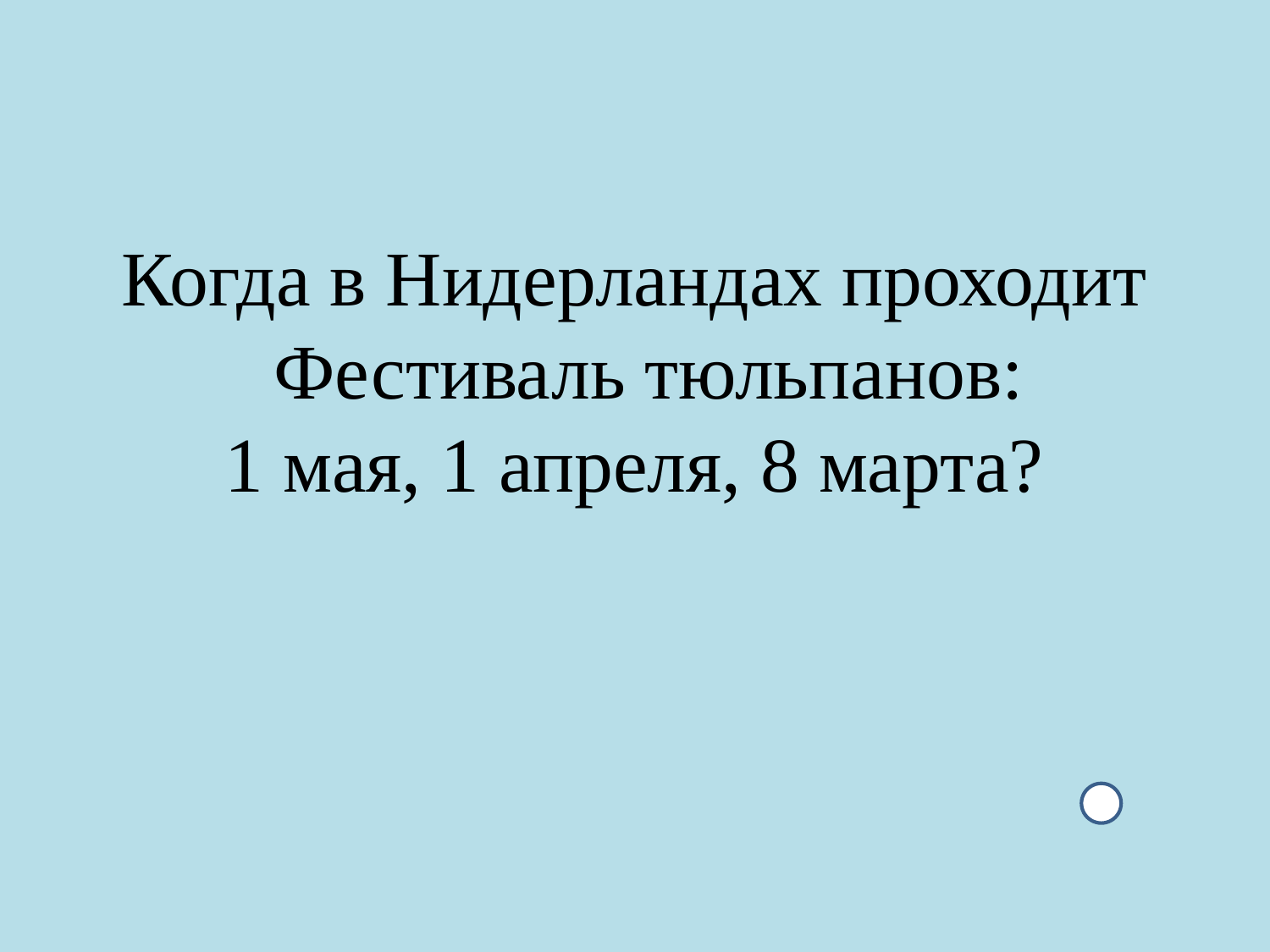

#
Когда в Нидерландах проходит Фестиваль тюльпанов:
1 мая, 1 апреля, 8 марта?